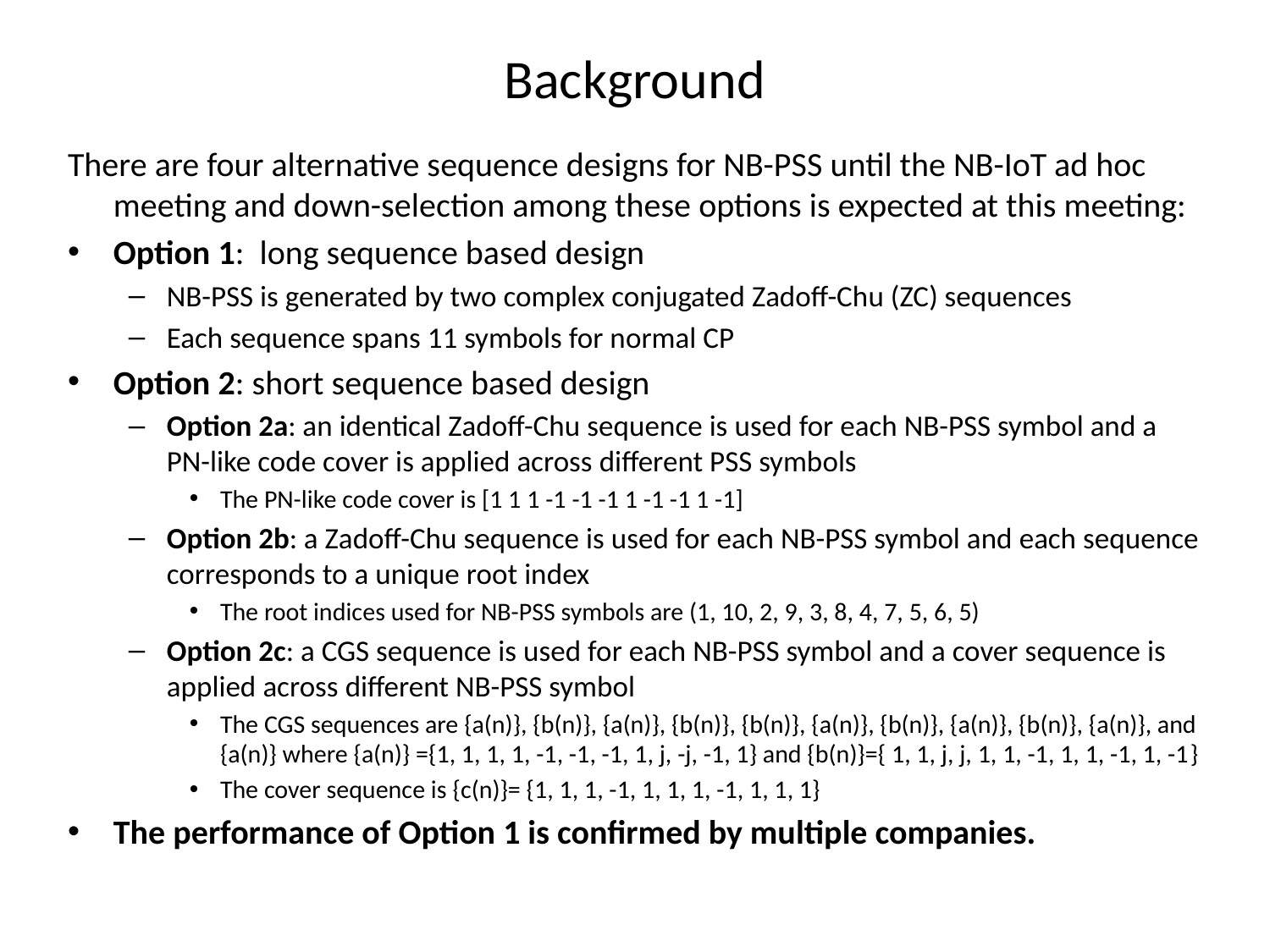

# Background
There are four alternative sequence designs for NB-PSS until the NB-IoT ad hoc meeting and down-selection among these options is expected at this meeting:
Option 1:  long sequence based design
NB-PSS is generated by two complex conjugated Zadoff-Chu (ZC) sequences
Each sequence spans 11 symbols for normal CP
Option 2: short sequence based design
Option 2a: an identical Zadoff-Chu sequence is used for each NB-PSS symbol and a PN-like code cover is applied across different PSS symbols
The PN-like code cover is [1 1 1 -1 -1 -1 1 -1 -1 1 -1]
Option 2b: a Zadoff-Chu sequence is used for each NB-PSS symbol and each sequence corresponds to a unique root index
The root indices used for NB-PSS symbols are (1, 10, 2, 9, 3, 8, 4, 7, 5, 6, 5)
Option 2c: a CGS sequence is used for each NB-PSS symbol and a cover sequence is applied across different NB-PSS symbol
The CGS sequences are {a(n)}, {b(n)}, {a(n)}, {b(n)}, {b(n)}, {a(n)}, {b(n)}, {a(n)}, {b(n)}, {a(n)}, and  {a(n)} where {a(n)} ={1, 1, 1, 1, -1, -1, -1, 1, j, -j, -1, 1} and {b(n)}={ 1, 1, j, j, 1, 1, -1, 1, 1, -1, 1, -1}
The cover sequence is {c(n)}= {1, 1, 1, -1, 1, 1, 1, -1, 1, 1, 1}
The performance of Option 1 is confirmed by multiple companies.